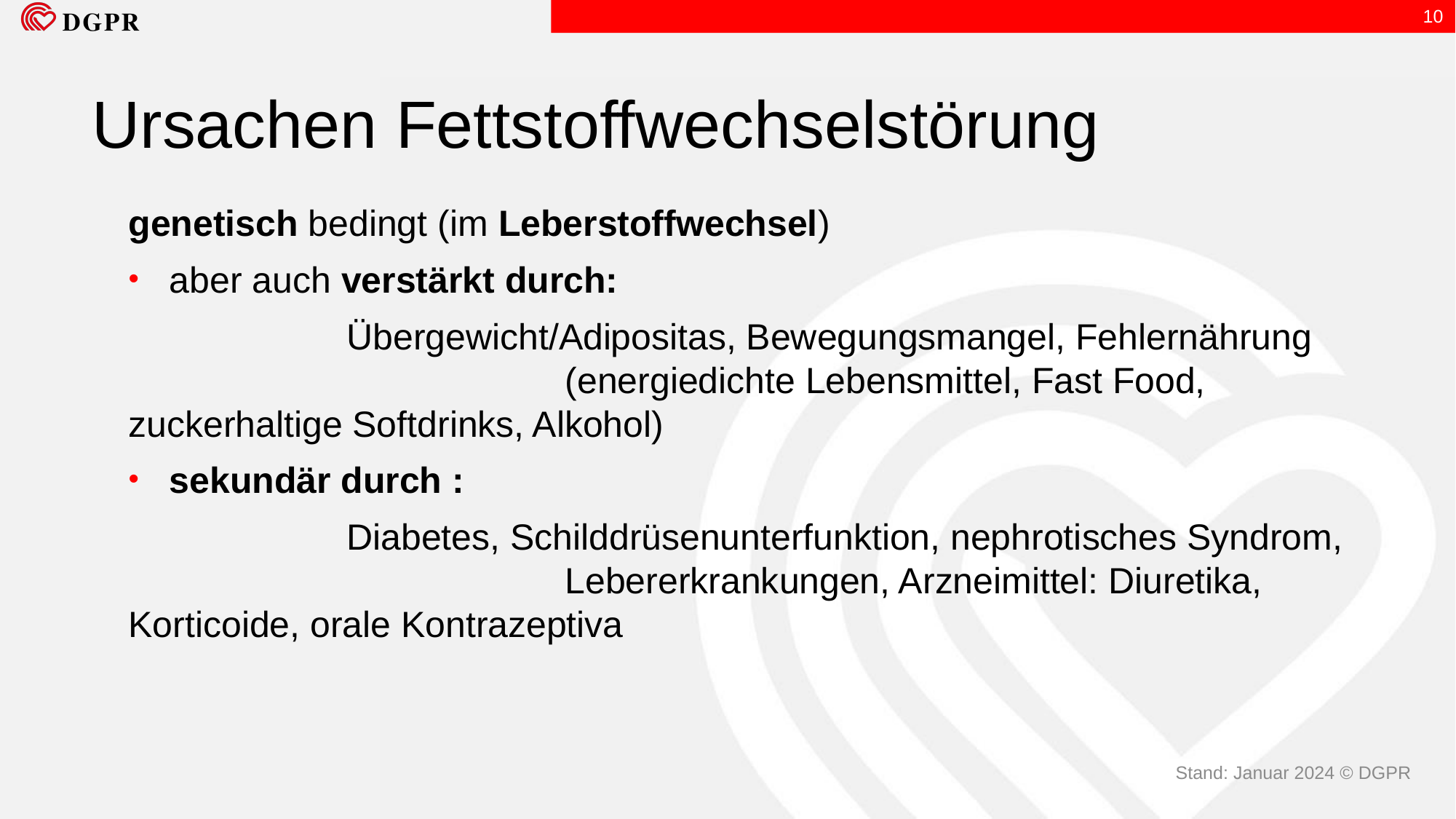

10
Ursachen Fettstoffwechselstörung
genetisch bedingt (im Leberstoffwechsel)
aber auch verstärkt durch:
		Übergewicht/Adipositas, Bewegungsmangel, Fehlernährung 					(energiedichte Lebensmittel, Fast Food, zuckerhaltige Softdrinks, Alkohol)
sekundär durch :
		Diabetes, Schilddrüsenunterfunktion, nephrotisches Syndrom, 				Lebererkrankungen, Arzneimittel: Diuretika, Korticoide, orale Kontrazeptiva
Stand: Januar 2024 © DGPR